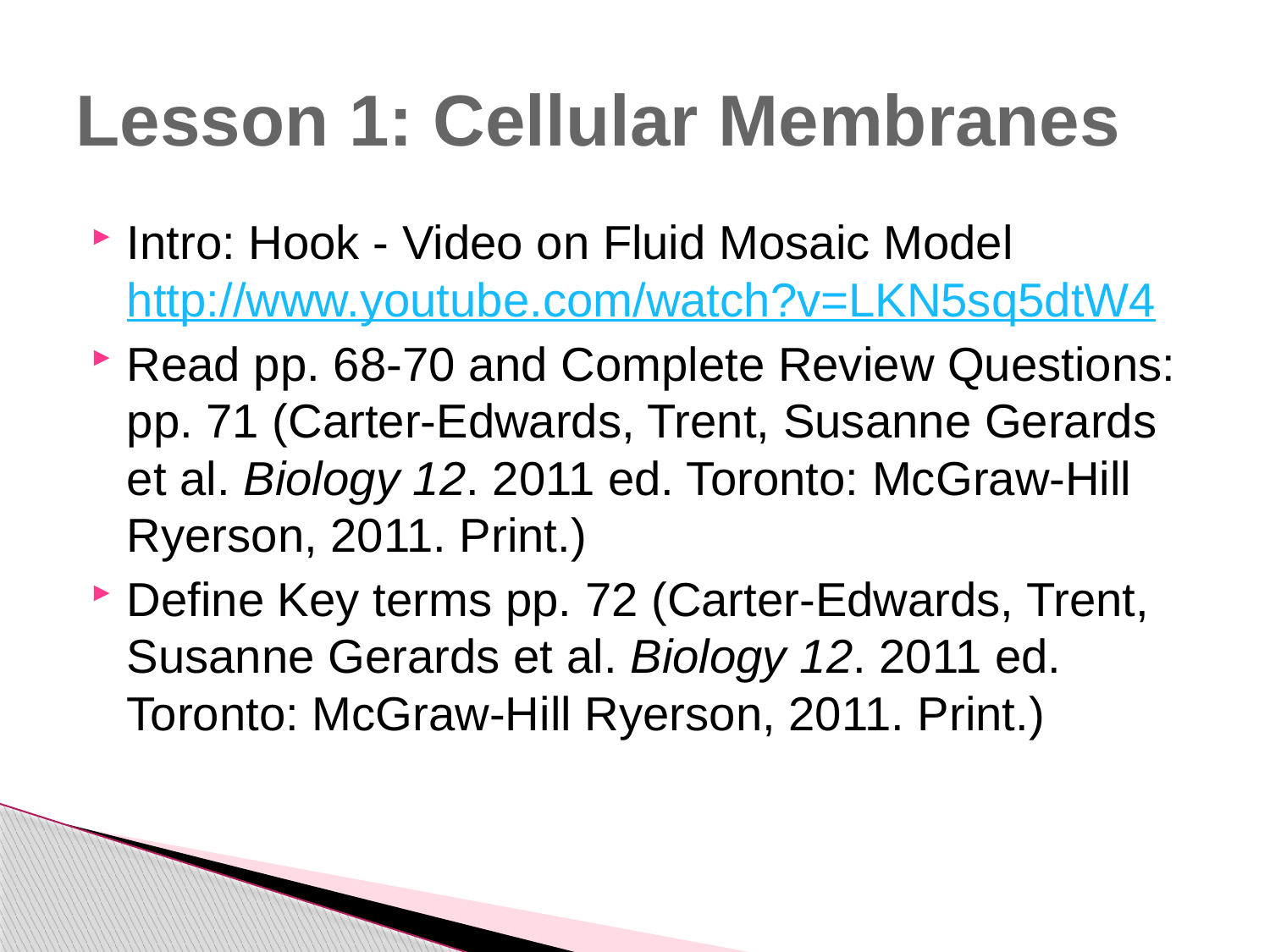

# Lesson 1: Cellular Membranes
Intro: Hook - Video on Fluid Mosaic Model http://www.youtube.com/watch?v=LKN5sq5dtW4
Read pp. 68-70 and Complete Review Questions: pp. 71 (Carter-Edwards, Trent, Susanne Gerards et al. Biology 12. 2011 ed. Toronto: McGraw-Hill Ryerson, 2011. Print.)
Define Key terms pp. 72 (Carter-Edwards, Trent, Susanne Gerards et al. Biology 12. 2011 ed. Toronto: McGraw-Hill Ryerson, 2011. Print.)